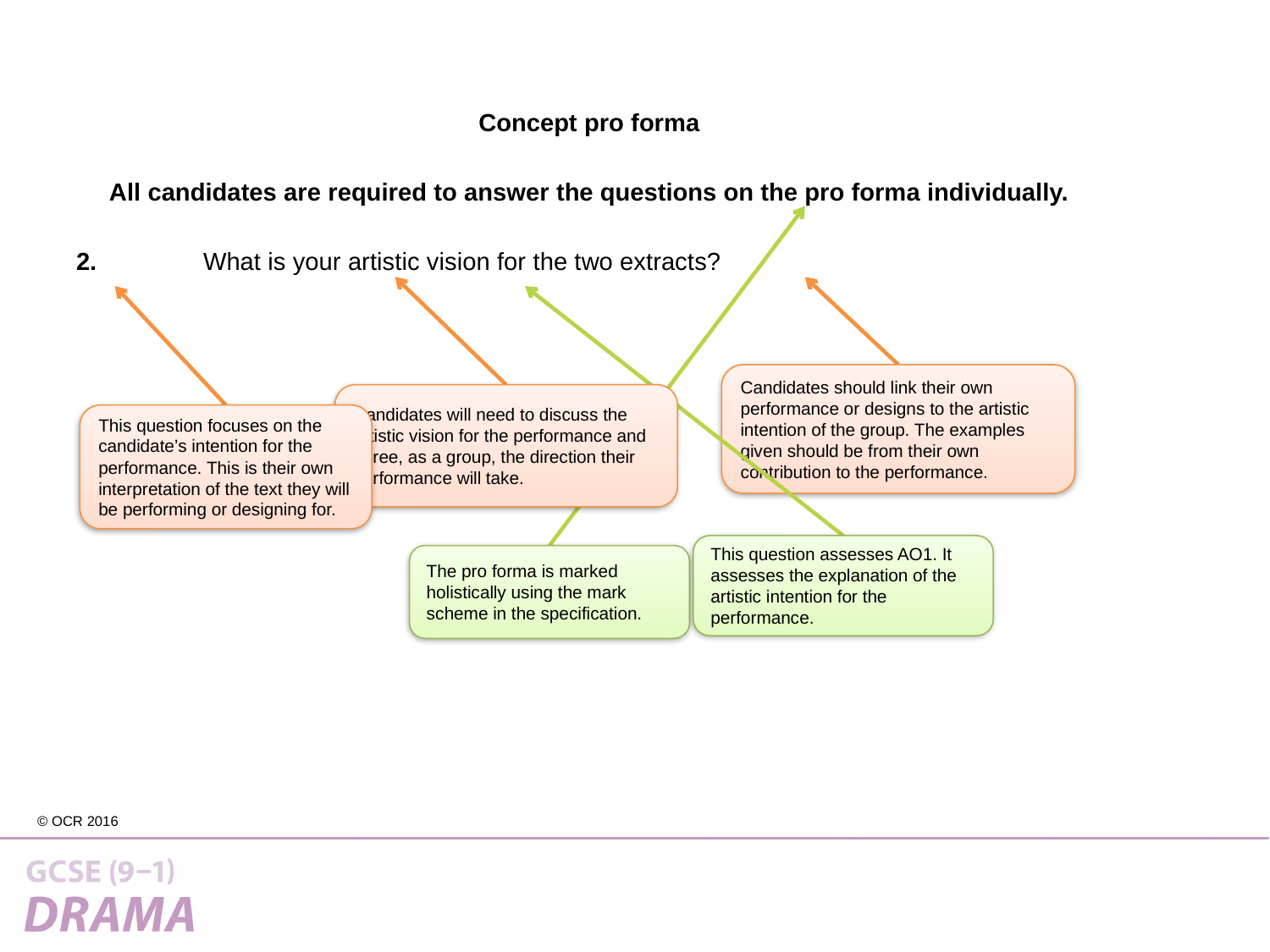

Concept pro forma

All candidates are required to answer the questions on the pro forma individually.

2. 	What is your artistic vision for the two extracts?
Candidates should link their own performance or designs to the artistic intention of the group. The examples given should be from their own contribution to the performance.
Candidates will need to discuss the artistic vision for the performance and agree, as a group, the direction their performance will take.
This question focuses on the candidate’s intention for the performance. This is their own interpretation of the text they will be performing or designing for.
This question assesses AO1. It assesses the explanation of the artistic intention for the performance.
The pro forma is marked holistically using the mark scheme in the specification.